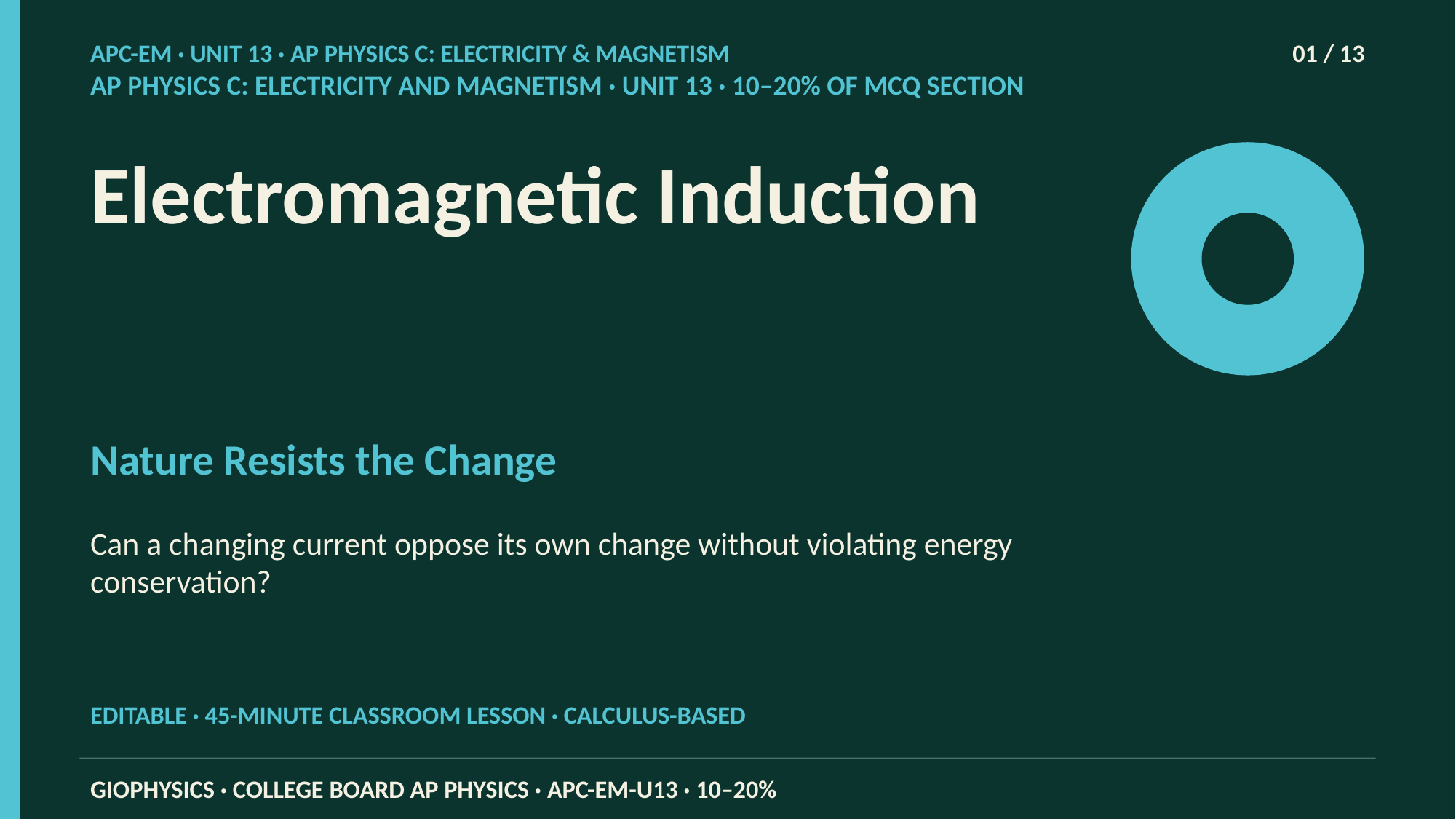

APC-EM · UNIT 13 · AP PHYSICS C: ELECTRICITY & MAGNETISM
01 / 13
AP PHYSICS C: ELECTRICITY AND MAGNETISM · UNIT 13 · 10–20% OF MCQ SECTION
Electromagnetic Induction

Nature Resists the Change
Can a changing current oppose its own change without violating energy conservation?
EDITABLE · 45-MINUTE CLASSROOM LESSON · CALCULUS-BASED

GIOPHYSICS · COLLEGE BOARD AP PHYSICS · APC-EM-U13 · 10–20%